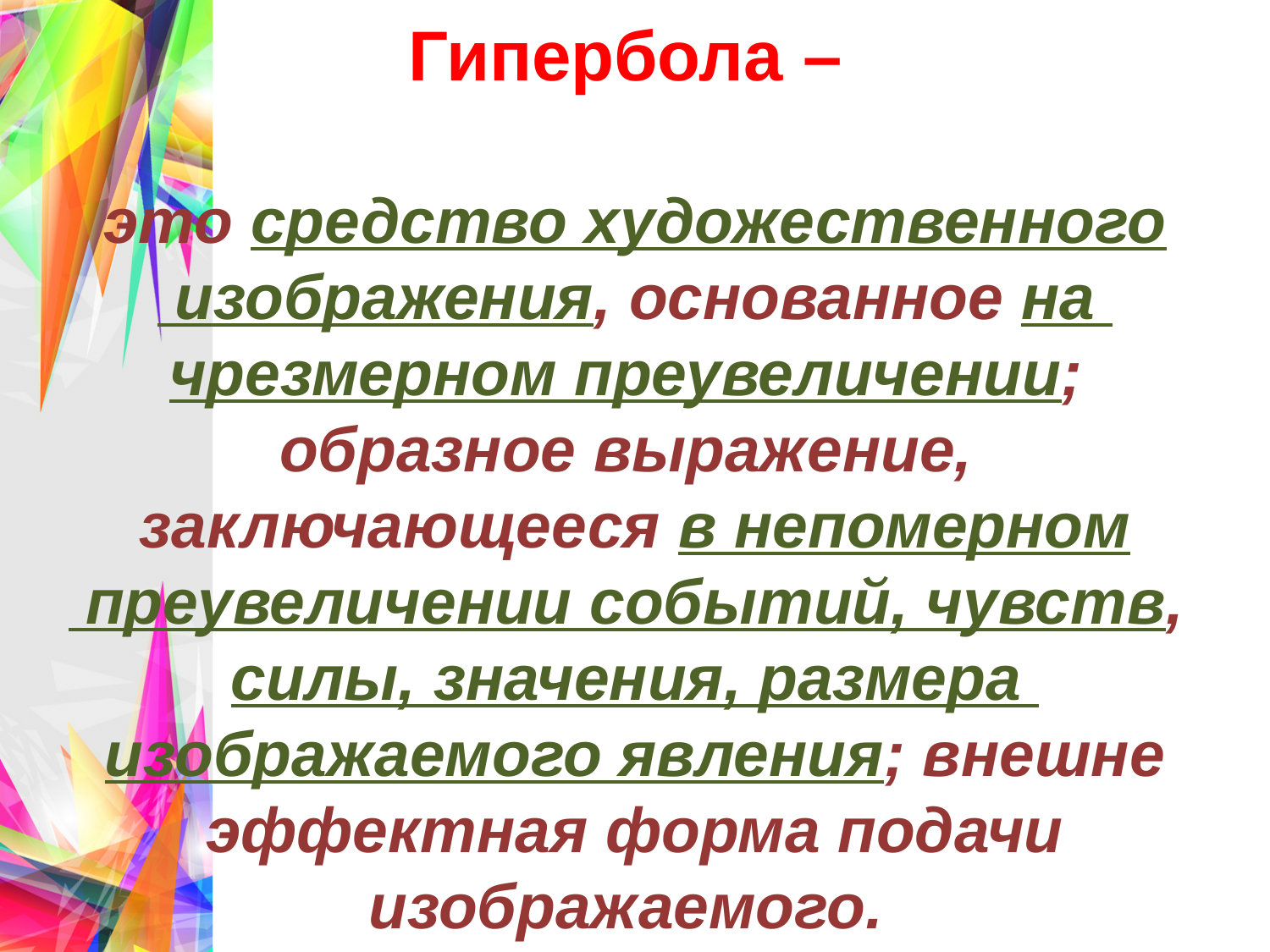

# Гипербола – это средство художественного изображения, основанное на чрезмерном преувеличении; образное выражение, заключающееся в непомерном преувеличении событий, чувств, силы, значения, размера изображаемого явления; внешне эффектная форма подачи изображаемого.